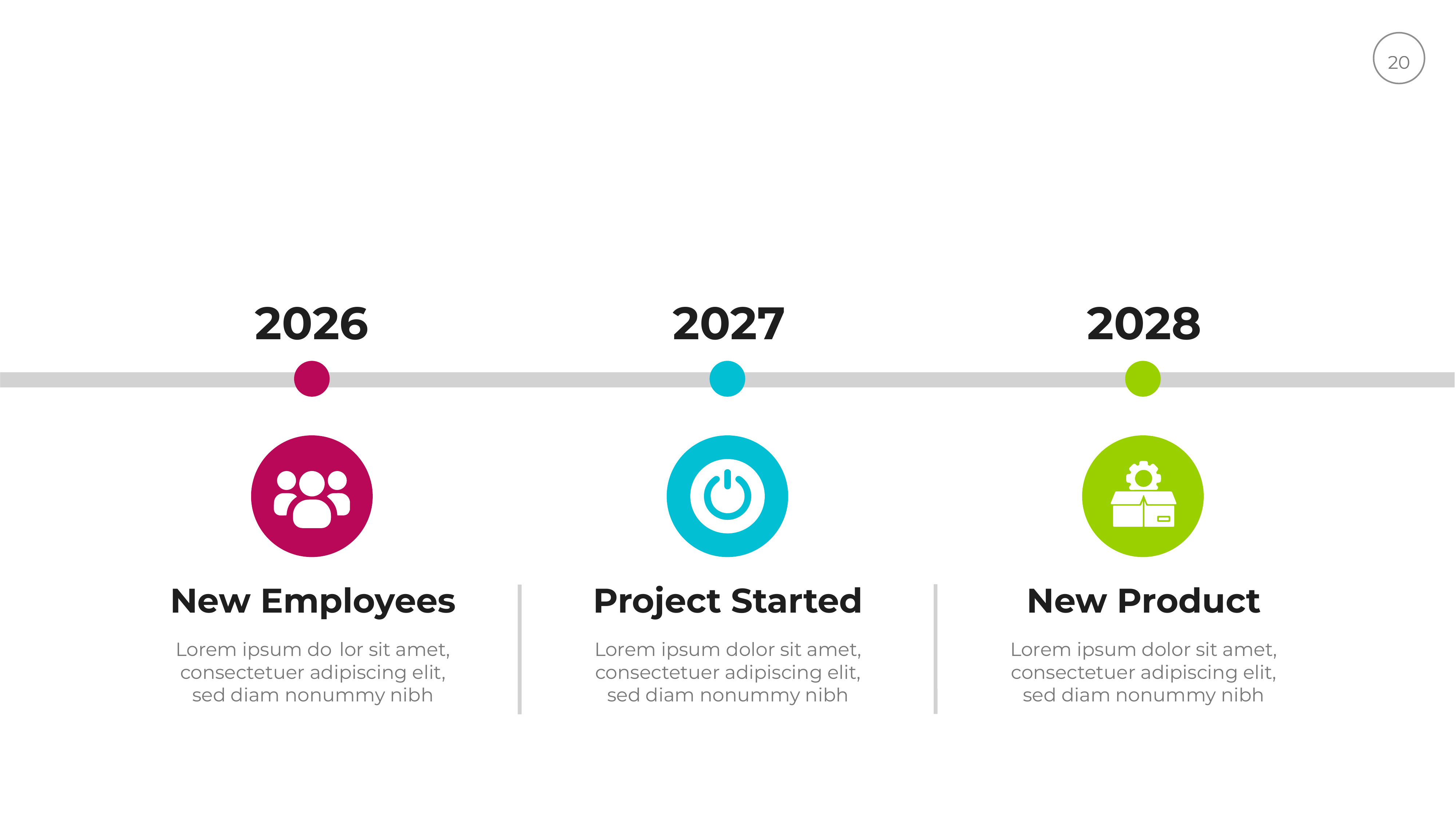

2026
2027
2028

New Employees
Project Started
New Product

Lorem ipsum do	lor sit amet, consectetuer adipiscing elit, sed diam nonummy nibh
Lorem ipsum dolor sit amet, consectetuer adipiscing elit, sed diam nonummy nibh
Lorem ipsum dolor sit amet, consectetuer adipiscing elit, sed diam nonummy nibh